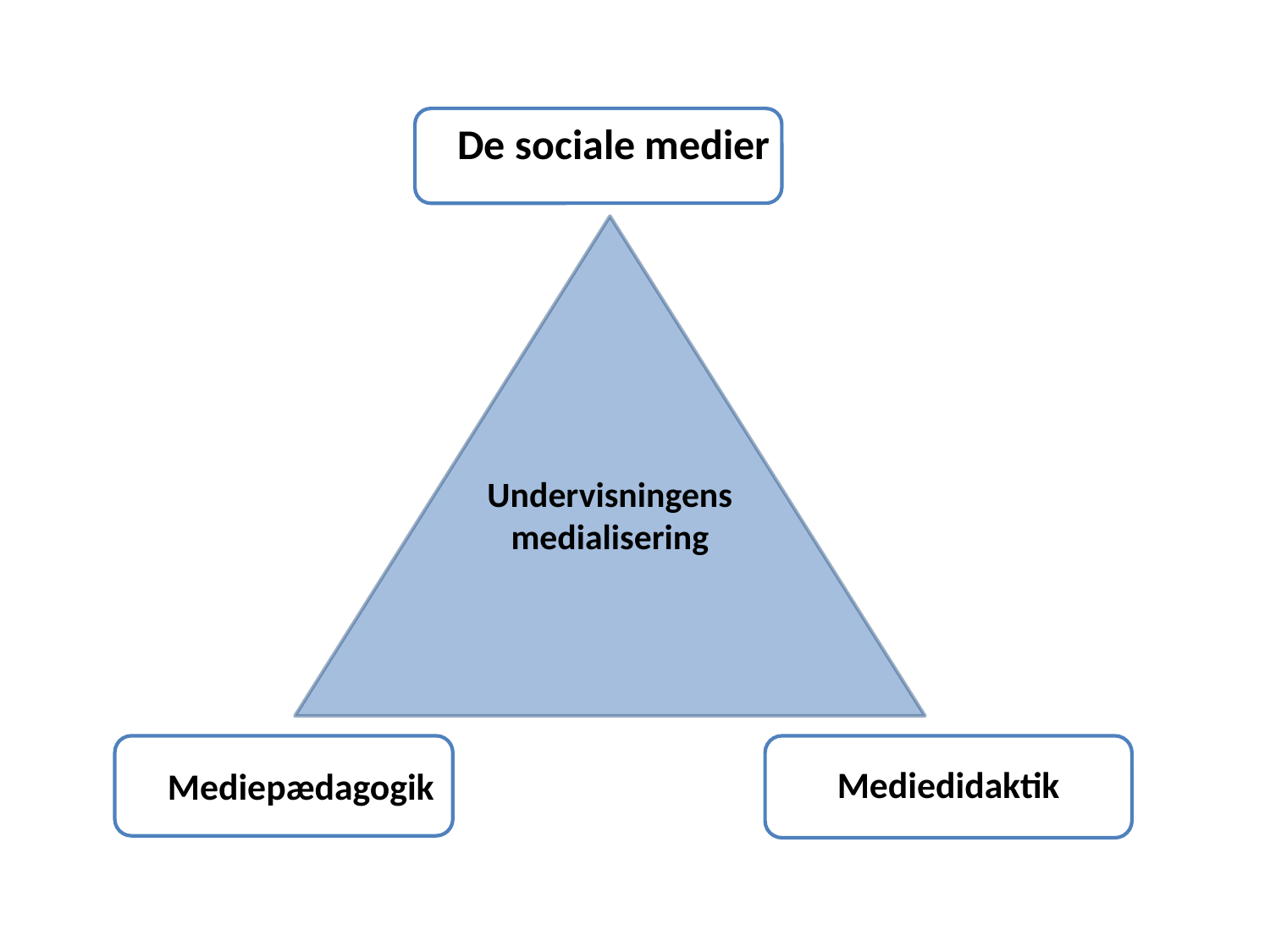

De sociale medier
Undervisningens medialisering

Mediepædagogik

Mediedidaktik